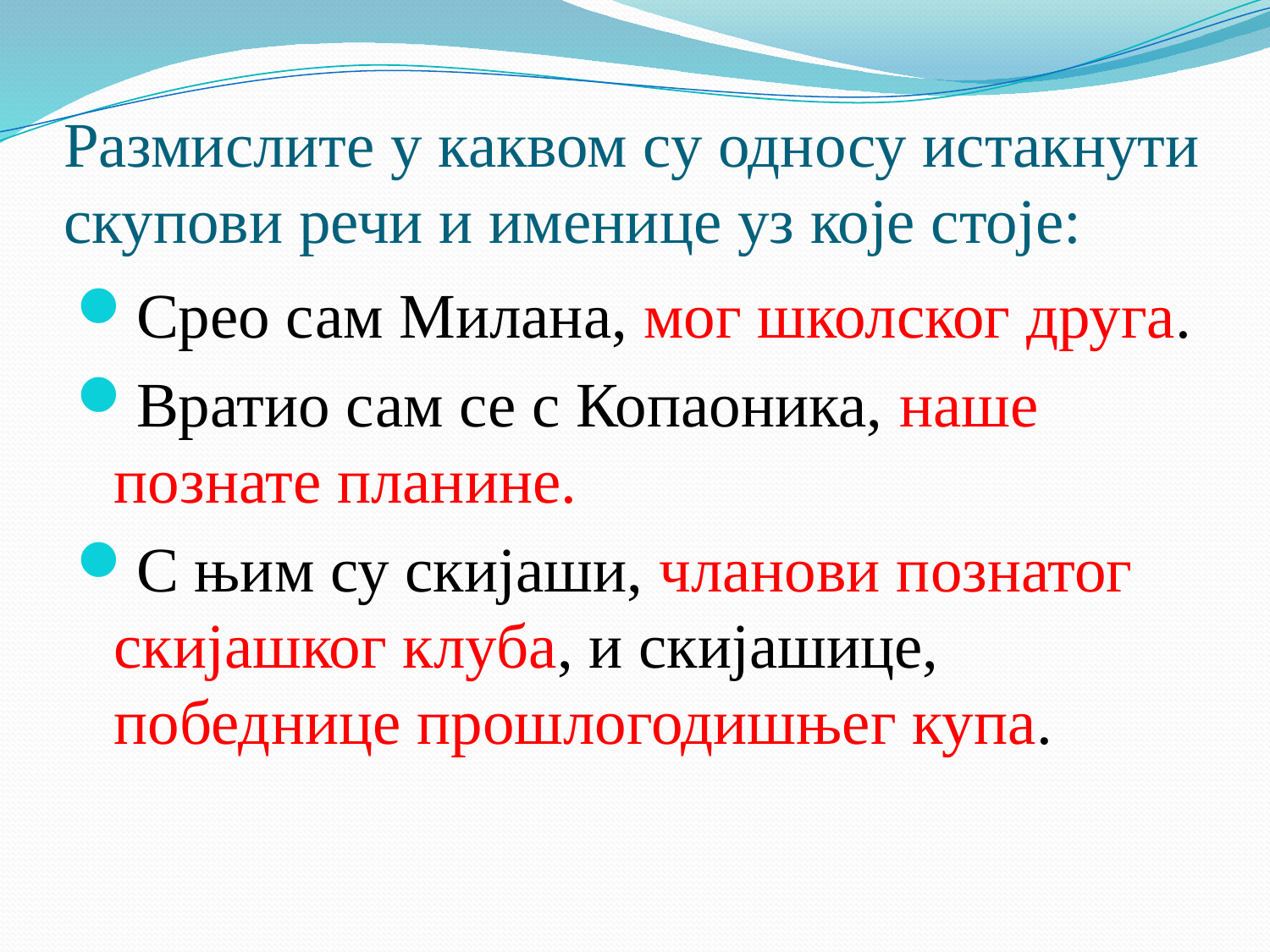

# Размислите у каквом су односу истакнути скупови речи и именице уз које стоје:
Срео сам Милана, мог школског друга.
Вратио сам се с Копаоника, наше познате планине.
С њим су скијаши, чланови познатог скијашког клуба, и скијашице, победнице прошлогодишњег купа.